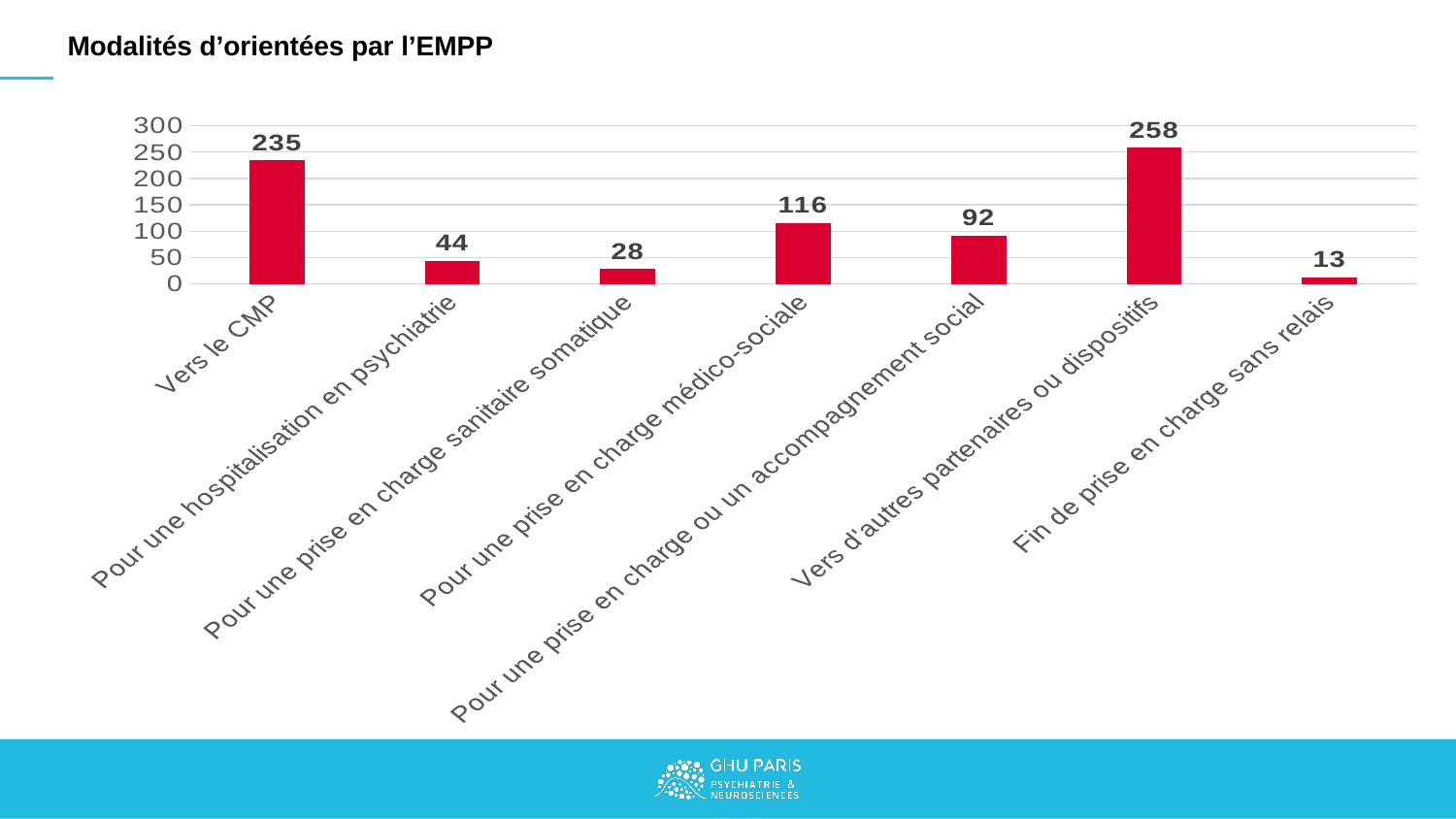

# Modalités d’orientées par l’EMPP

### Chart

| Category |  |
|---|---|
| Vers le CMP | 235.0 |
| Pour une hospitalisation en psychiatrie | 44.0 |
| Pour une prise en charge sanitaire somatique | 28.0 |
| Pour une prise en charge médico-sociale | 116.0 |
| Pour une prise en charge ou un accompagnement social | 92.0 |
| Vers d'autres partenaires ou dispositifs | 258.0 |
| Fin de prise en charge sans relais | 13.0 |